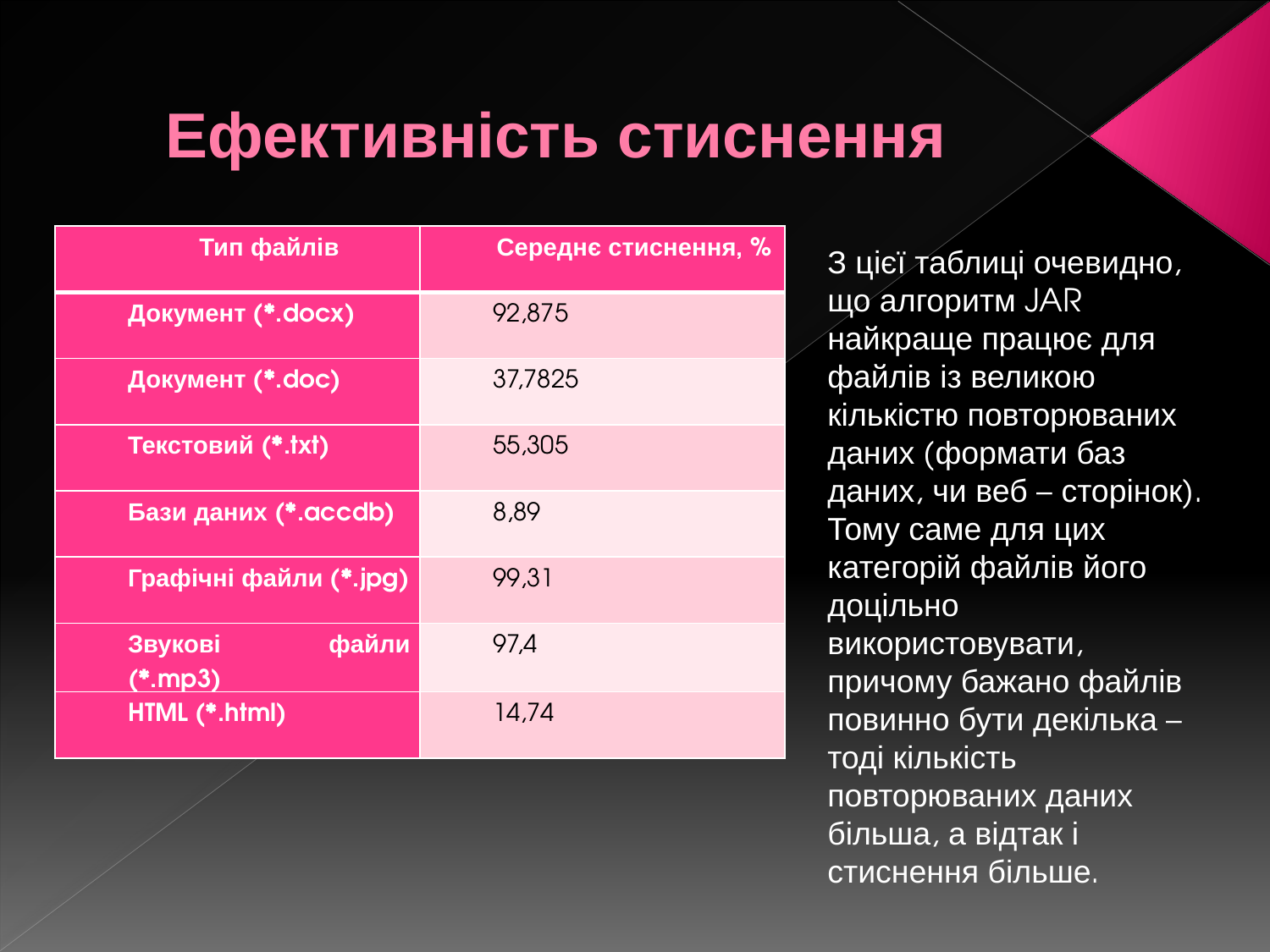

# Ефективність стиснення
| Тип файлів | Середнє стиснення, % |
| --- | --- |
| Документ (\*.docx) | 92,875 |
| Документ (\*.doc) | 37,7825 |
| Текстовий (\*.txt) | 55,305 |
| Бази даних (\*.accdb) | 8,89 |
| Графічні файли (\*.jpg) | 99,31 |
| Звукові файли (\*.mp3) | 97,4 |
| HTML (\*.html) | 14,74 |
З цієї таблиці очевидно, що алгоритм JAR найкраще працює для файлів із великою кількістю повторюваних даних (формати баз даних, чи веб – сторінок). Тому саме для цих категорій файлів його доцільно використовувати, причому бажано файлів повинно бути декілька – тоді кількість повторюваних даних більша, а відтак і стиснення більше.